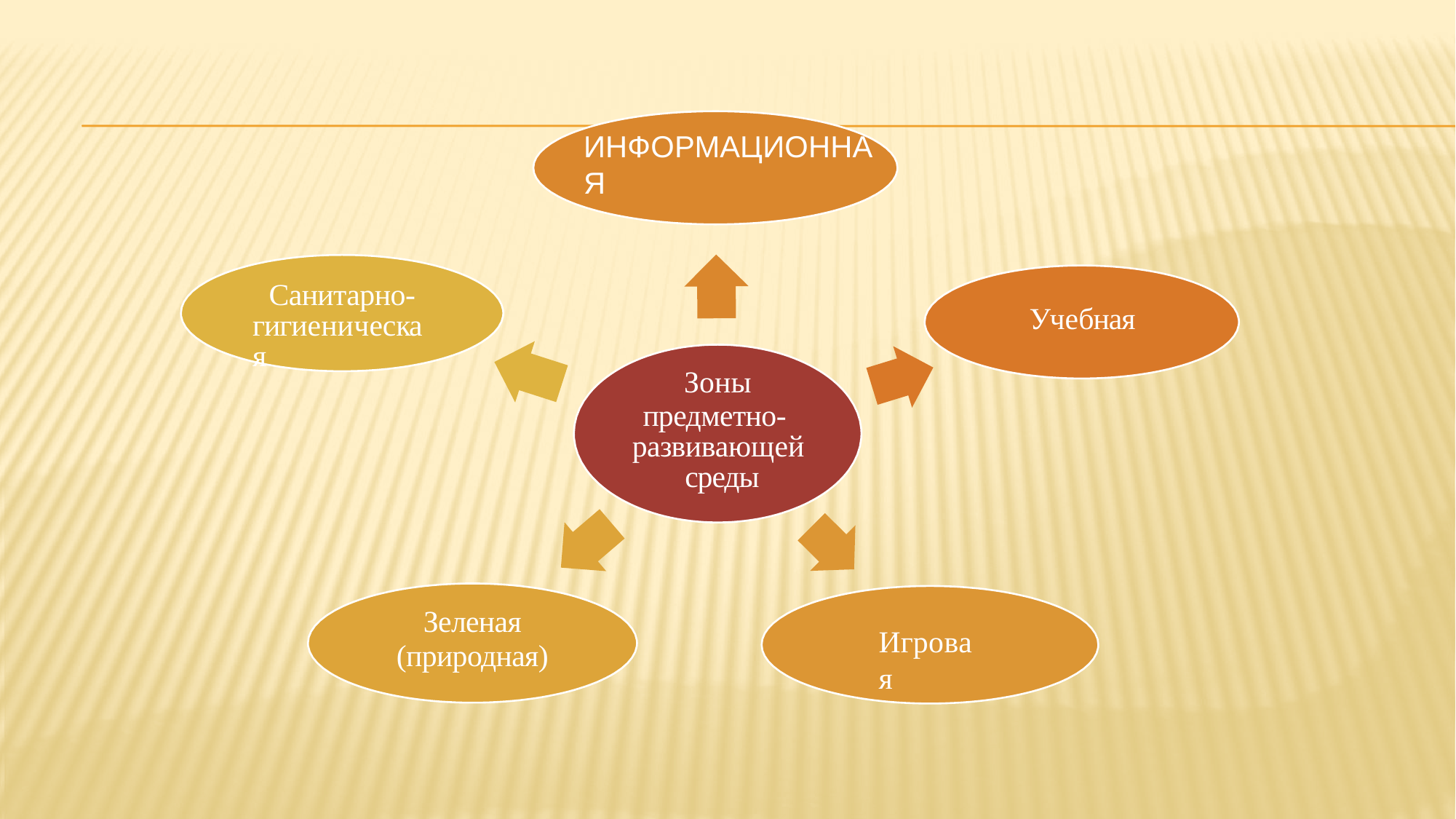

# Информационная

Санитарно-  гигиеническая
Учебная
Зоны
предметно-  развивающей  среды

Зеленая
(природная)
Игровая